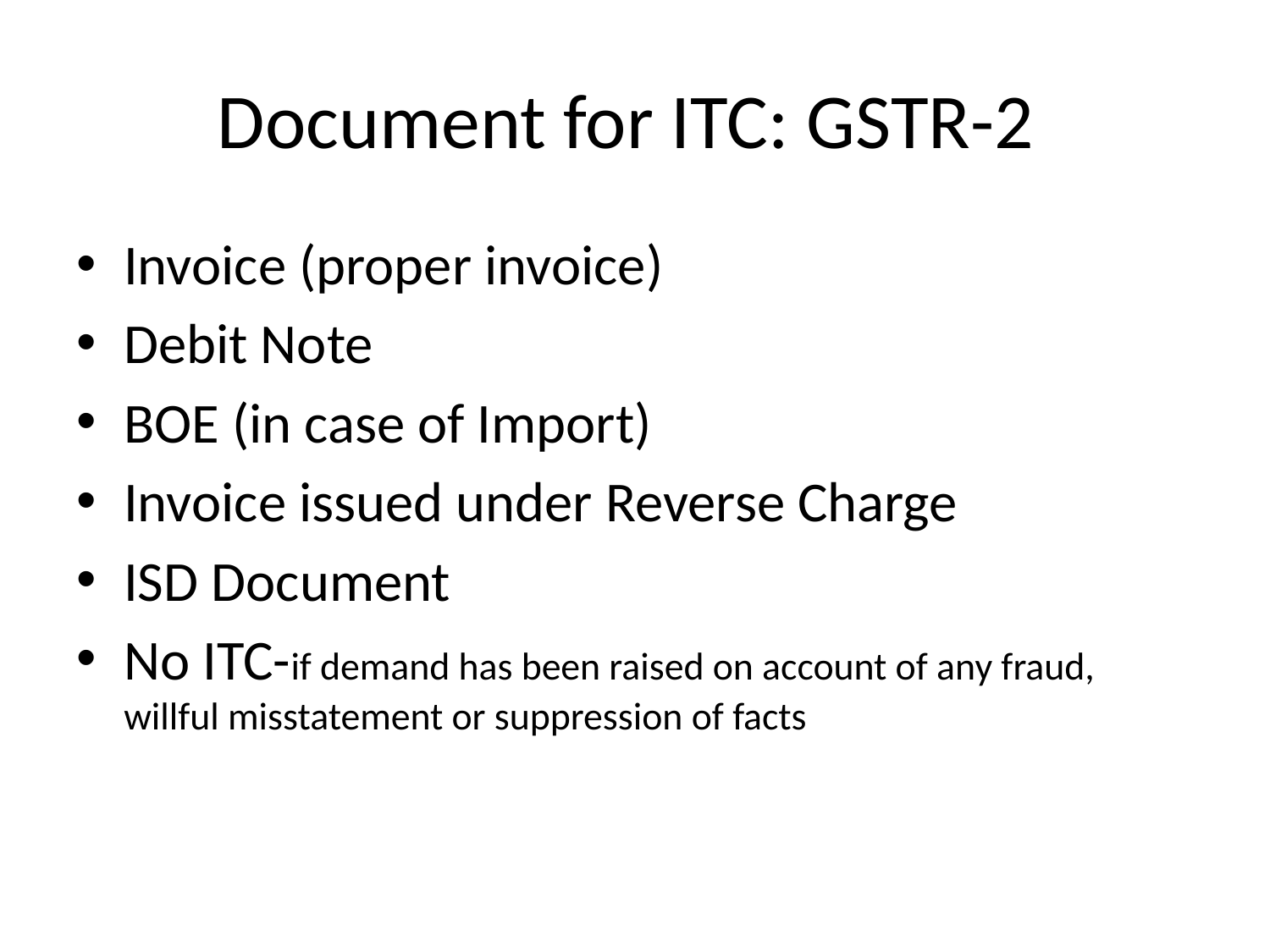

# Document for ITC: GSTR-2
Invoice (proper invoice)
Debit Note
BOE (in case of Import)
Invoice issued under Reverse Charge
ISD Document
No ITC-if demand has been raised on account of any fraud, willful misstatement or suppression of facts